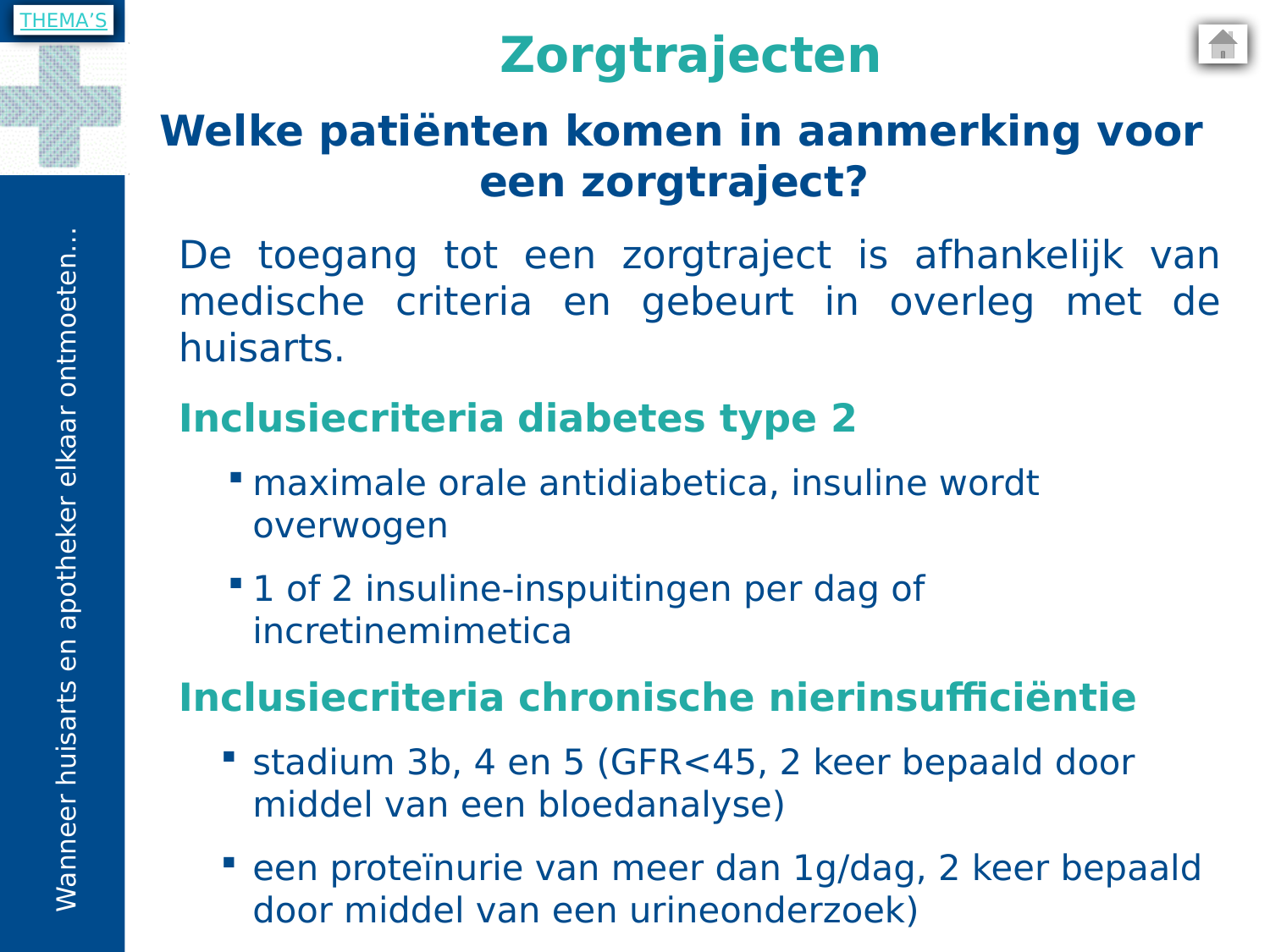

THEMA’S
Zorgtrajecten

Welke patiënten komen in aanmerking voor een zorgtraject?
De toegang tot een zorgtraject is afhankelijk van medische criteria en gebeurt in overleg met de huisarts.

Inclusiecriteria diabetes type 2
maximale orale antidiabetica, insuline wordt overwogen
1 of 2 insuline-inspuitingen per dag of incretinemimetica
Inclusiecriteria chronische nierinsufficiëntie
stadium 3b, 4 en 5 (GFR<45, 2 keer bepaald door middel van een bloedanalyse)
een proteïnurie van meer dan 1g/dag, 2 keer bepaald door middel van een urineonderzoek)